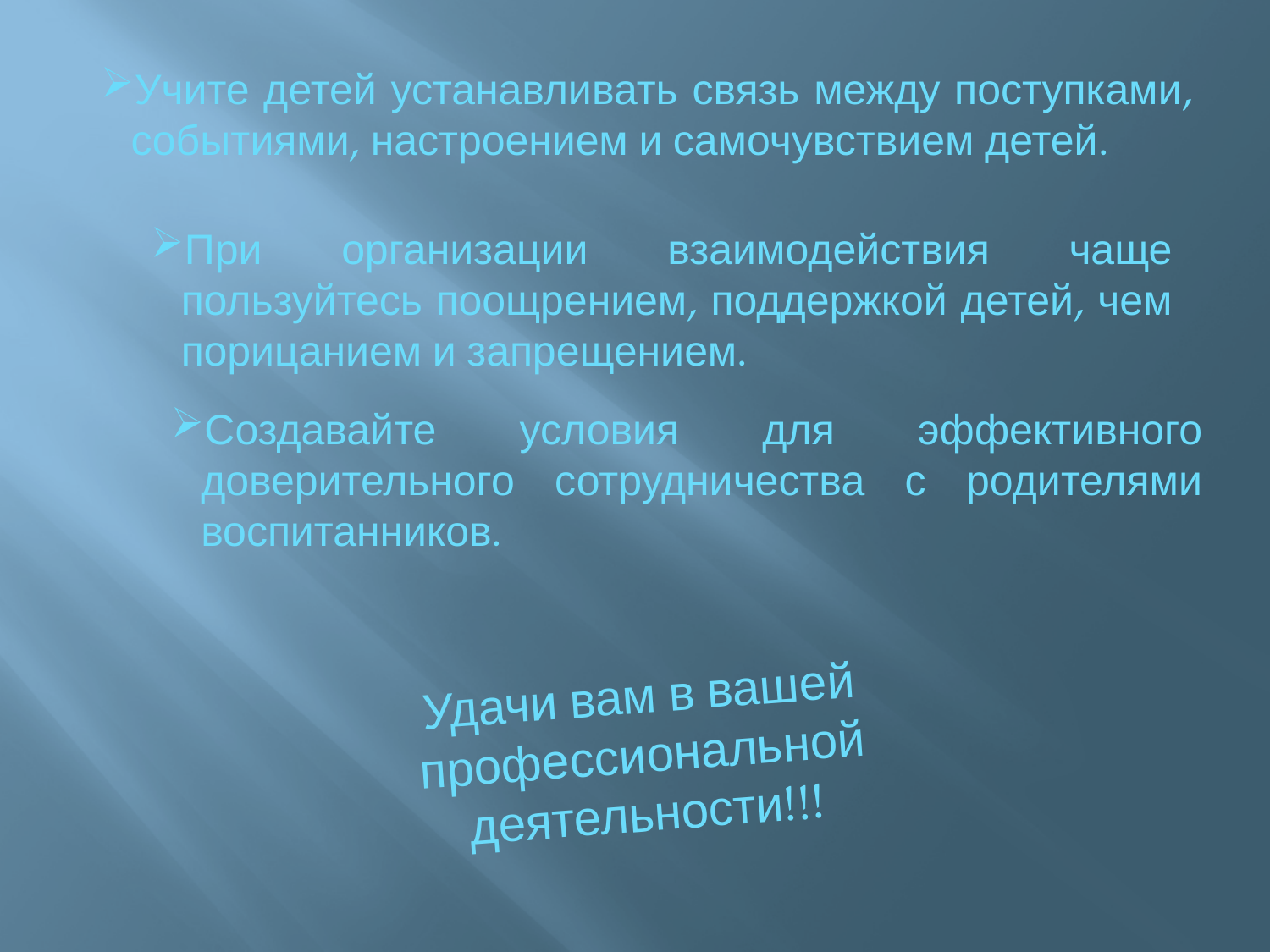

Учите детей устанавливать связь между поступками, событиями, настроением и самочувствием детей.
При организации взаимодействия чаще пользуйтесь поощрением, поддержкой детей, чем порицанием и запрещением.
Создавайте условия для эффективного доверительного сотрудничества с родителями воспитанников.

Удачи вам в вашей профессиональной деятельности!!!